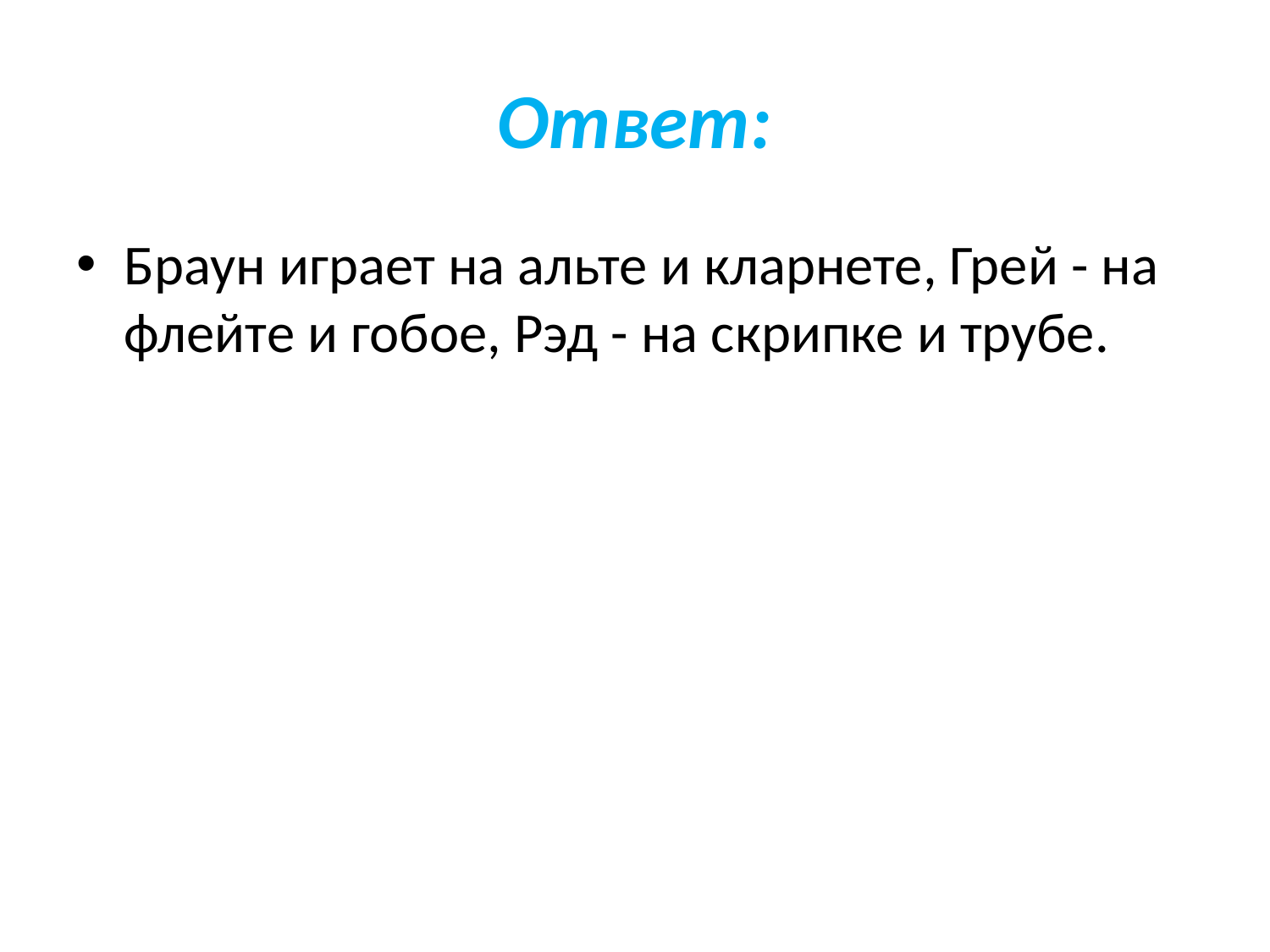

# Ответ:
Браун играет на альте и кларнете, Грей - на флейте и гобое, Рэд - на скрипке и трубе.